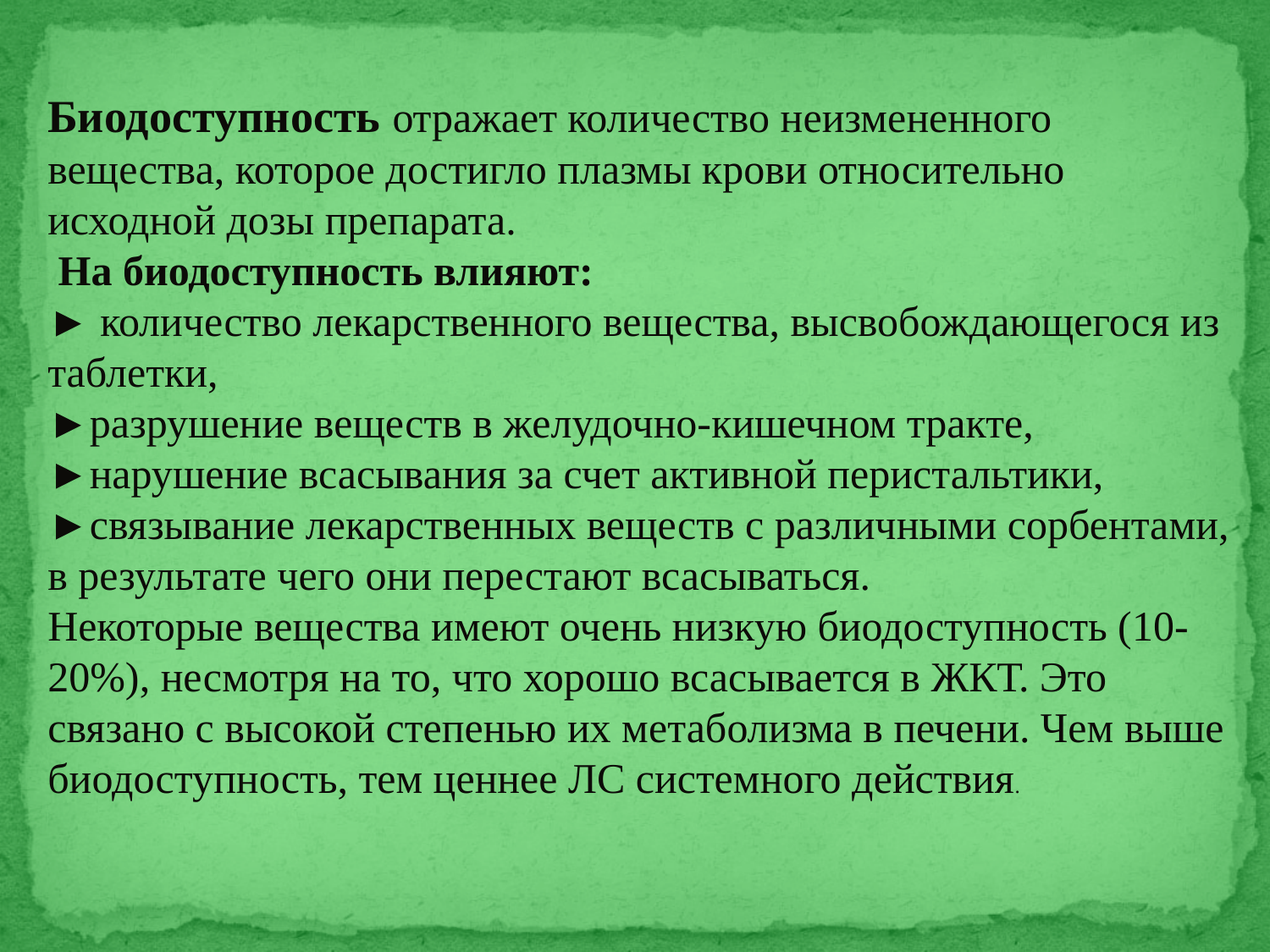

Биодоступность отражает количество неизмененного вещества, которое достигло плазмы крови относительно исходной дозы препарата.
 На биодоступность влияют:
► количество лекарственного вещества, высвобождающегося из таблетки,
►разрушение веществ в желудочно-кишечном тракте,
►нарушение всасывания за счет активной перистальтики,
►связывание лекарственных веществ с различными сорбентами, в результате чего они перестают всасываться.
Некоторые вещества имеют очень низкую биодоступность (10-20%), несмотря на то, что хорошо всасывается в ЖКТ. Это связано с высокой степенью их метаболизма в печени. Чем выше биодоступность, тем ценнее ЛС системного действия.